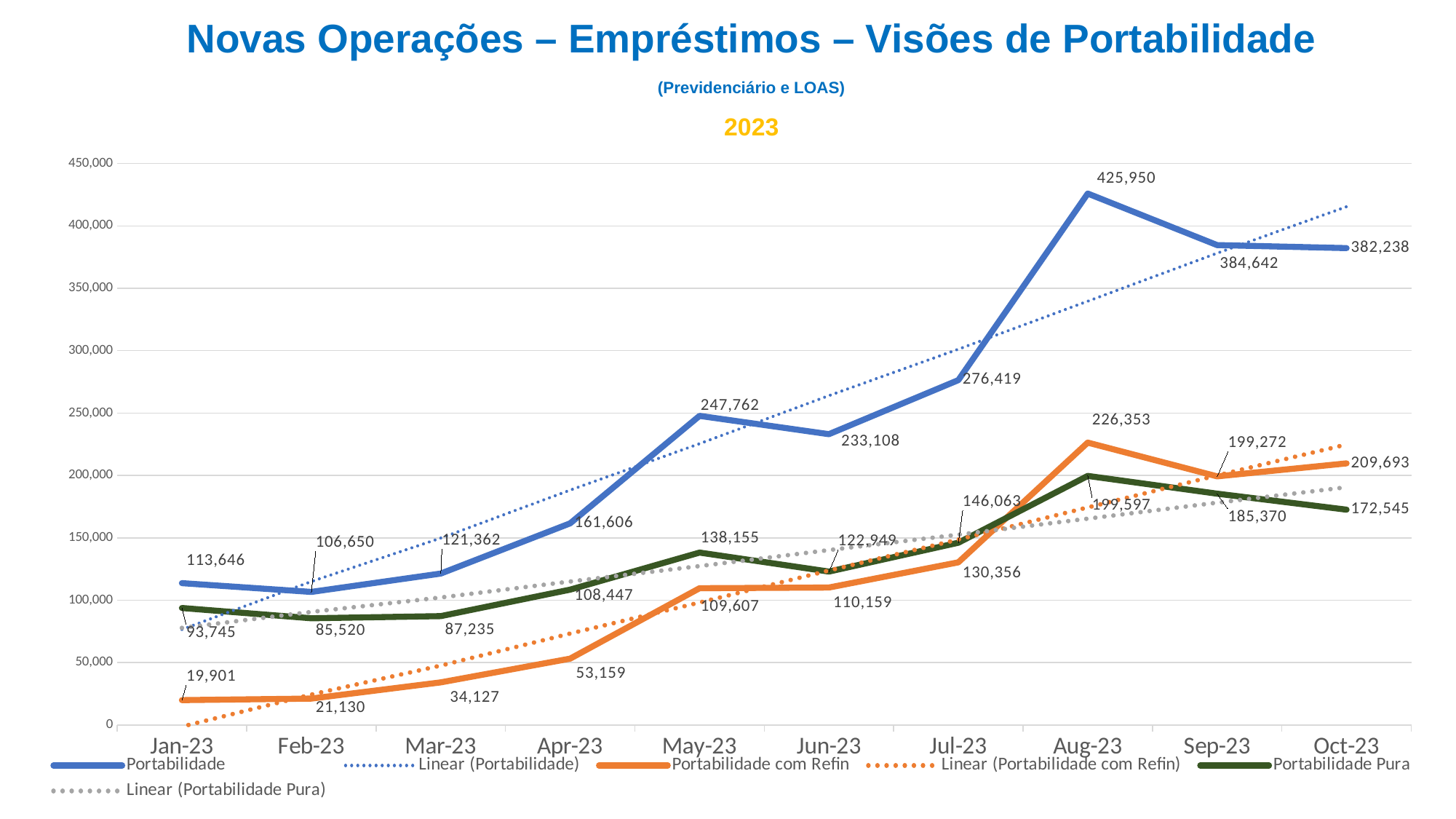

Novas Operações – Empréstimos – Visões de Portabilidade

(Previdenciário e LOAS)
2023

### Chart

| Category | Portabilidade | Portabilidade com Refin | Portabilidade Pura |
|---|---|---|---|
| 44927 | 113646.0 | 19901.0 | 93745.0 |
| 44958 | 106650.0 | 21130.0 | 85520.0 |
| 44986 | 121362.0 | 34127.0 | 87235.0 |
| 45017 | 161606.0 | 53159.0 | 108447.0 |
| 45047 | 247762.0 | 109607.0 | 138155.0 |
| 45078 | 233108.0 | 110159.0 | 122949.0 |
| 45108 | 276419.0 | 130356.0 | 146063.0 |
| 45139 | 425950.0 | 226353.0 | 199597.0 |
| 45170 | 384642.0 | 199272.0 | 185370.0 |
| 45200 | 382238.0 | 209693.0 | 172545.0 |